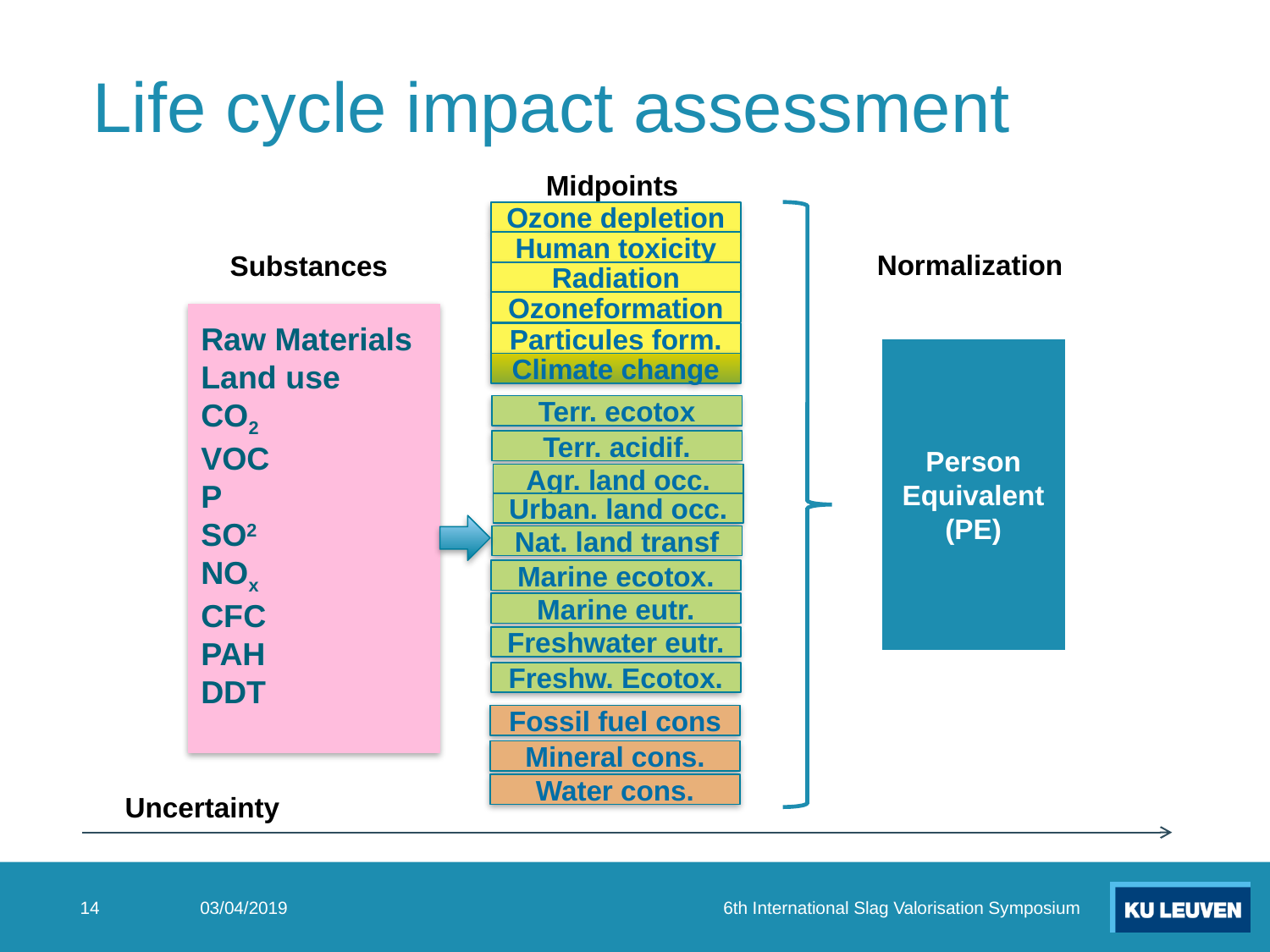

# Life cycle impact assessment
Midpoints
Ozone depletion

Human toxicity
Normalization
Substances
Radiation
Ozoneformation

Raw Materials
Land use
CO2
VOC
P
SO2
NOx
CFC
PAH
DDT

Particules form.
Person Equivalent (PE)
Climate change
Terr. ecotox
Terr. acidif.
Agr. land occ.
Urban. land occ.

Nat. land transf
Marine ecotox.
Marine eutr.
Freshwater eutr.
Freshw. Ecotox.
Fossil fuel cons
Mineral cons.
Water cons.
Uncertainty
6th International Slag Valorisation Symposium
14
03/04/2019